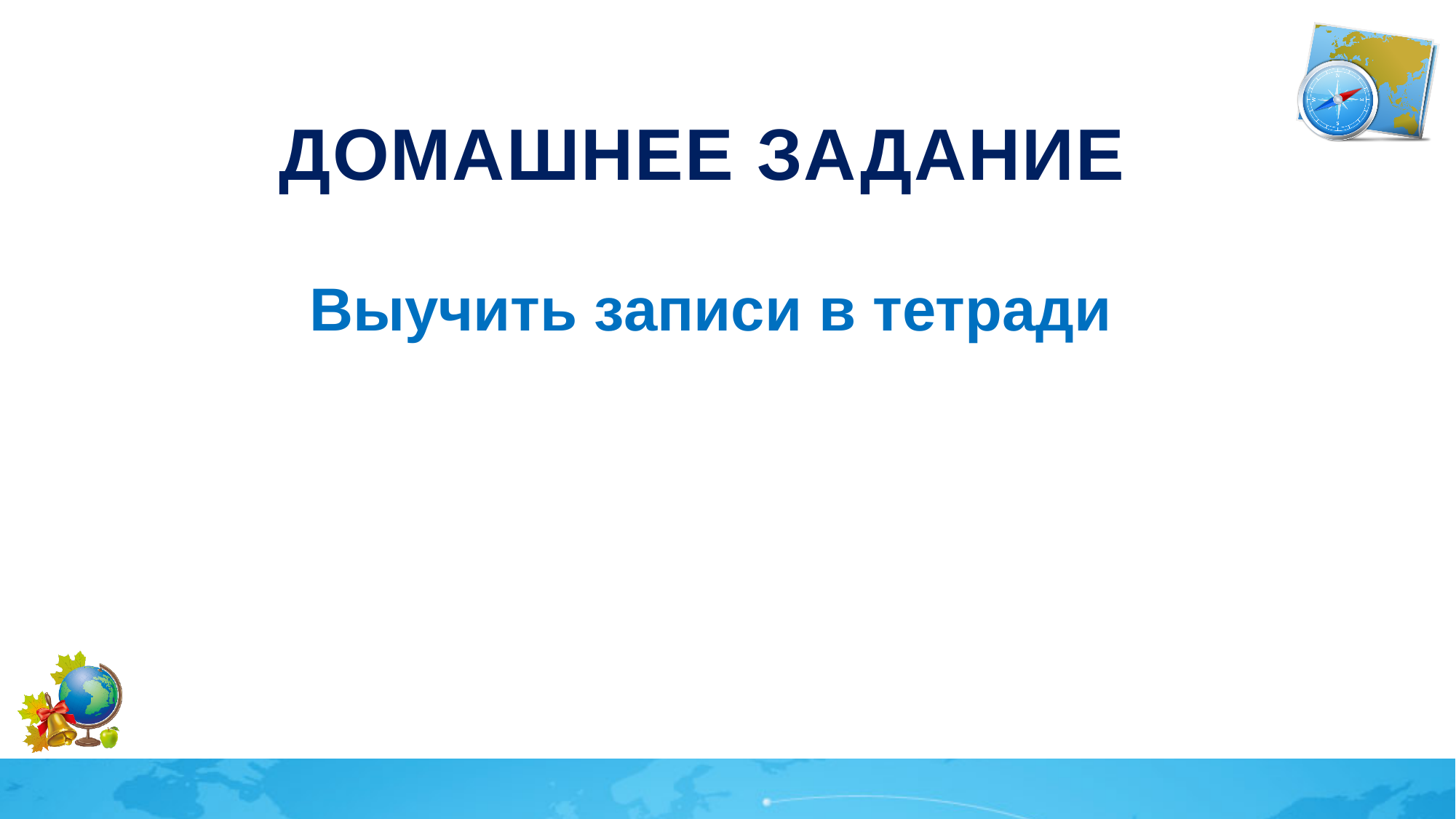

# Домашнее задание
Выучить записи в тетради